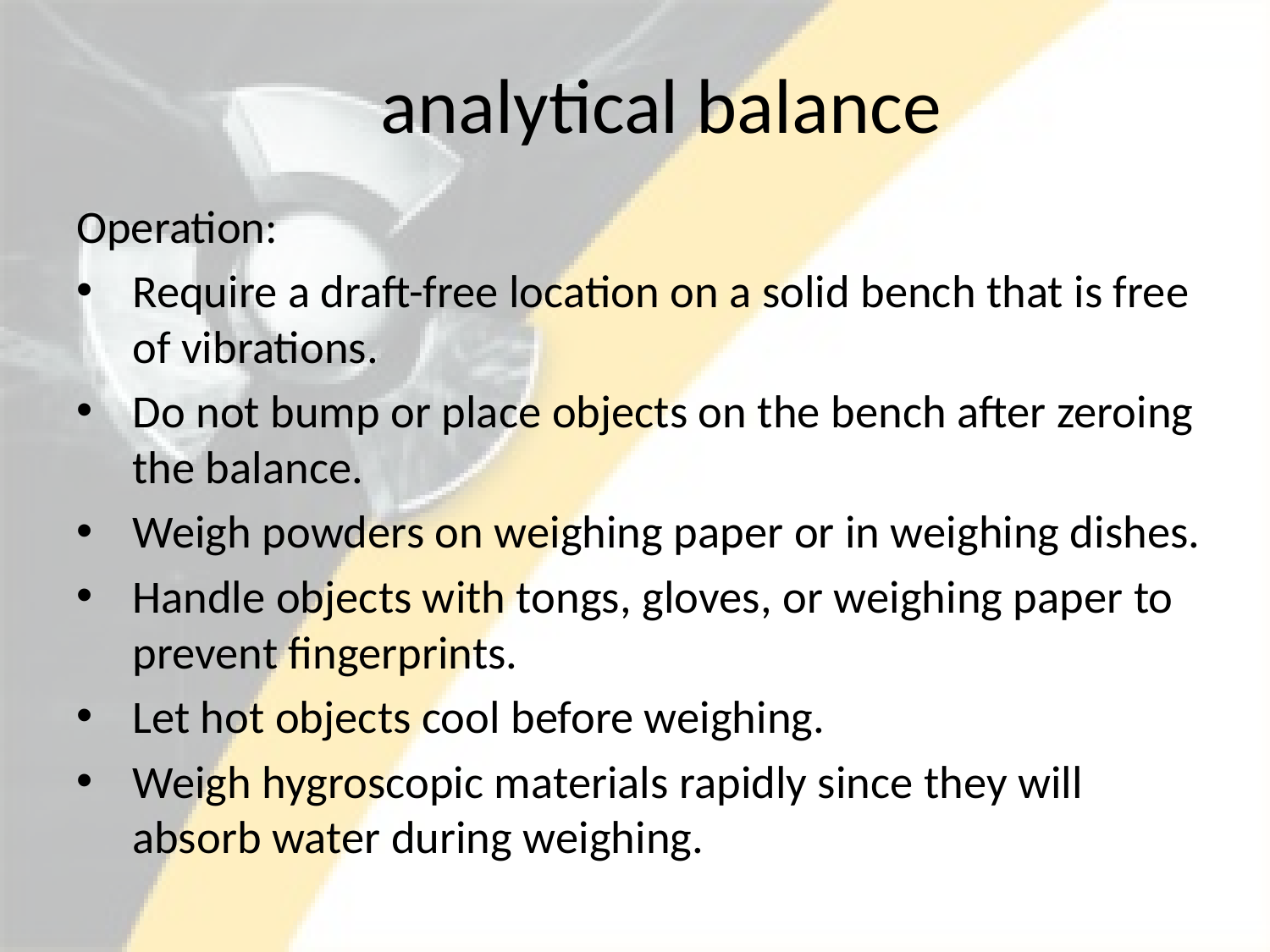

# analytical balance
Operation:
Require a draft-free location on a solid bench that is free of vibrations.
Do not bump or place objects on the bench after zeroing the balance.
Weigh powders on weighing paper or in weighing dishes.
Handle objects with tongs, gloves, or weighing paper to prevent fingerprints.
Let hot objects cool before weighing.
Weigh hygroscopic materials rapidly since they will absorb water during weighing.